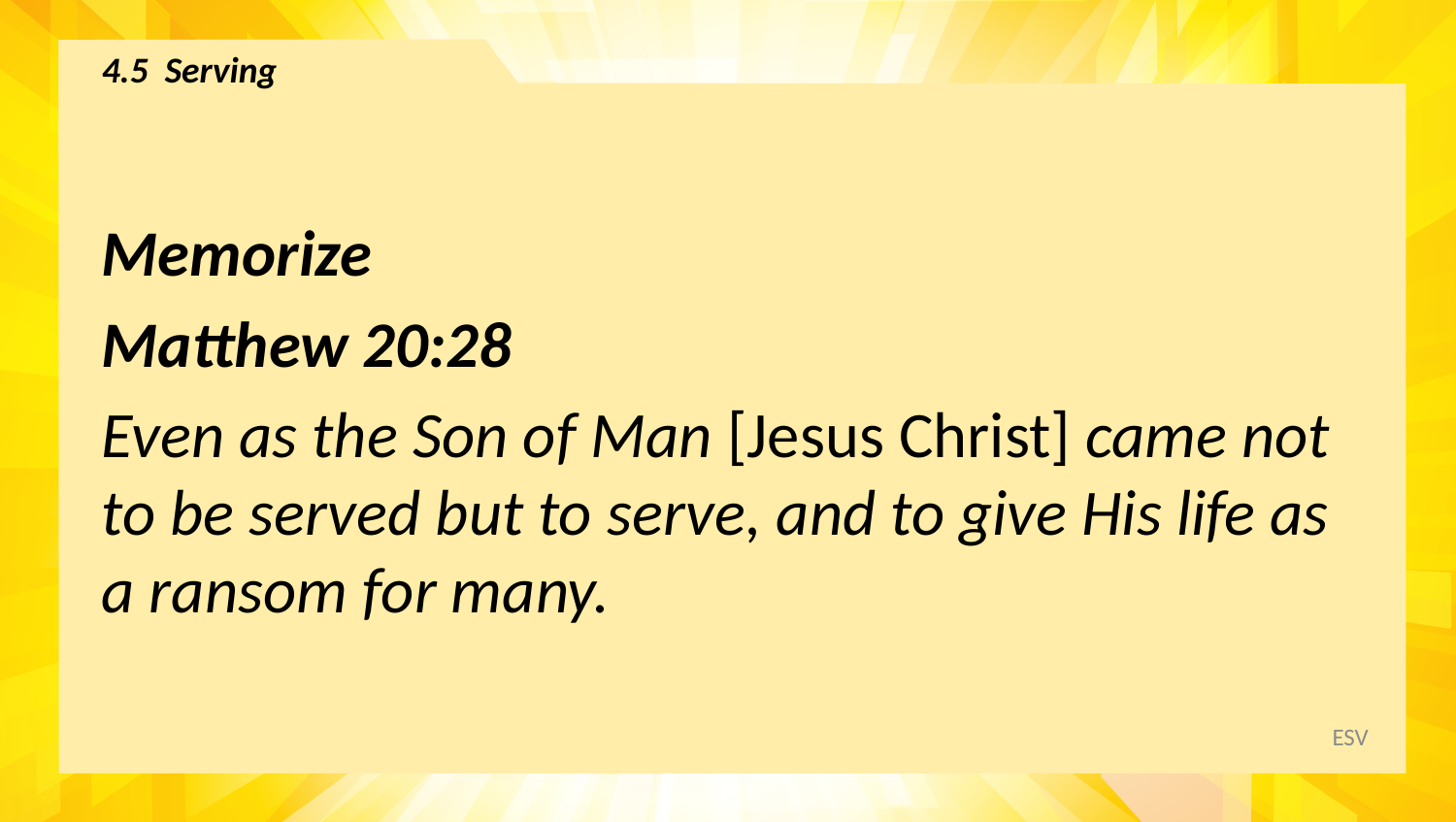

# 4.5  Serving
Memorize
Matthew 20:28
Even as the Son of Man [Jesus Christ] came not to be served but to serve, and to give His life as a ransom for many.
ESV